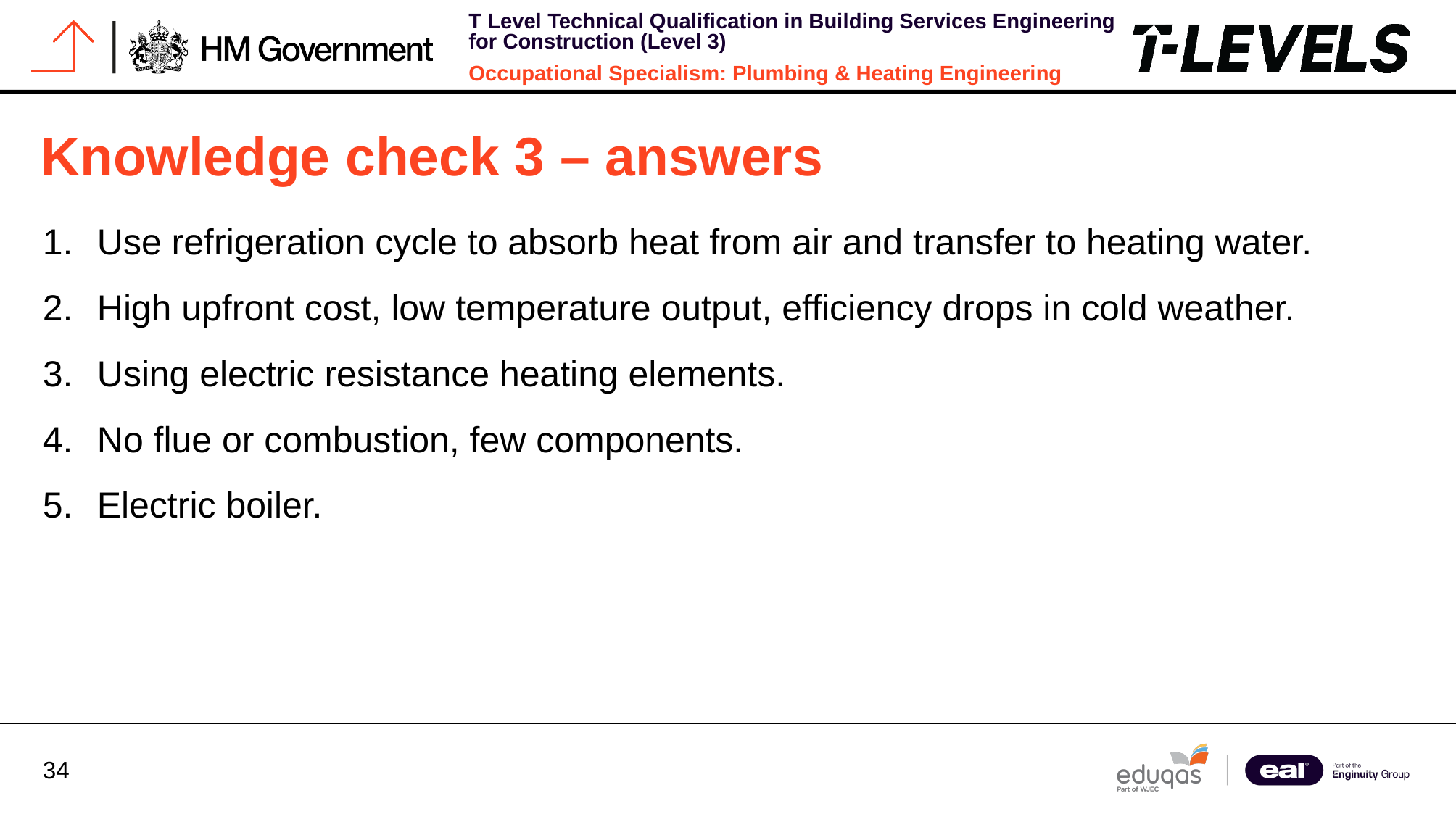

# Knowledge check 3 – answers
Use refrigeration cycle to absorb heat from air and transfer to heating water.
High upfront cost, low temperature output, efficiency drops in cold weather.
Using electric resistance heating elements.
No flue or combustion, few components.
Electric boiler.